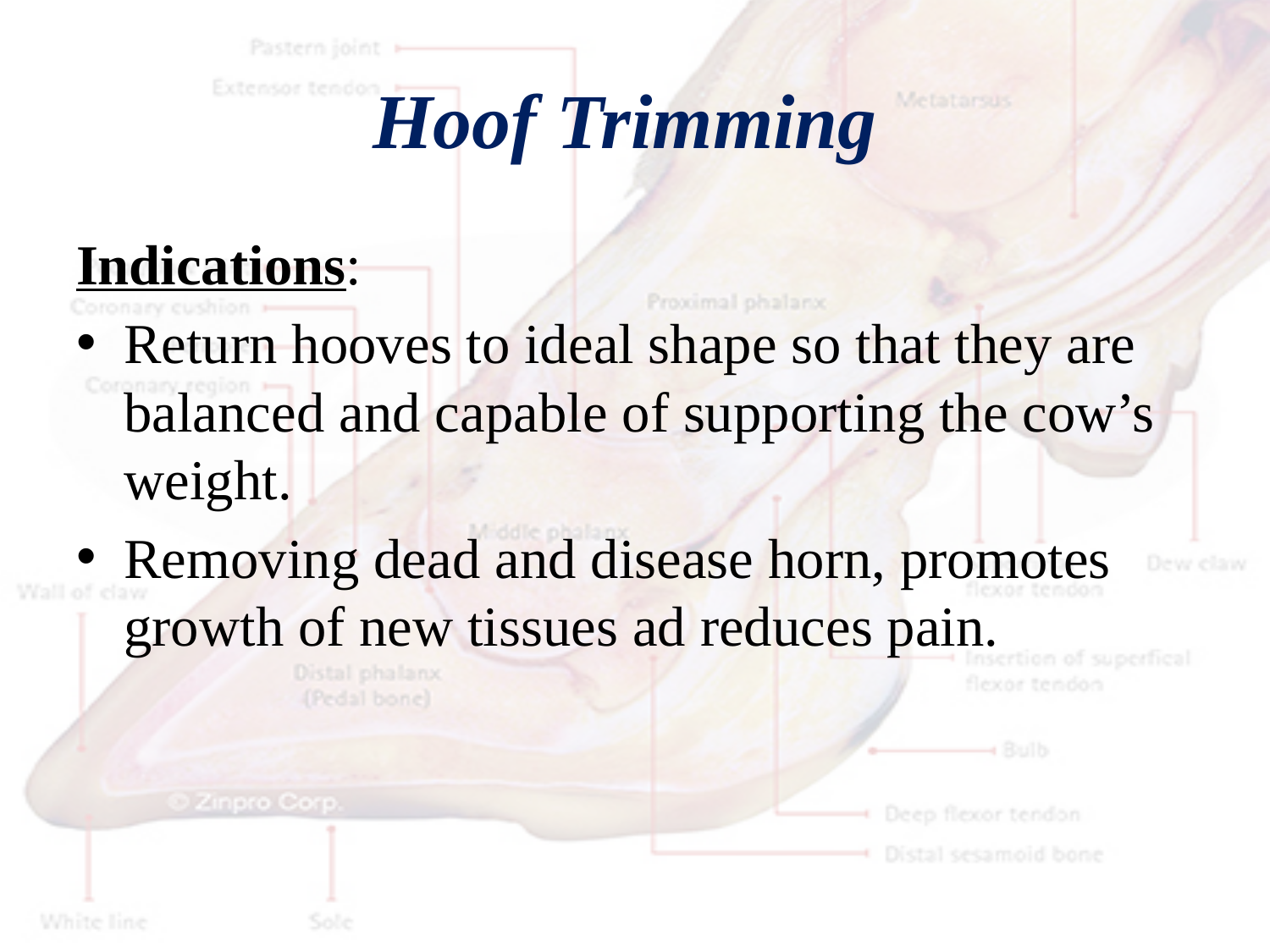

# Hoof Trimming
Indications:
Return hooves to ideal shape so that they are balanced and capable of supporting the cow’s weight.
Removing dead and disease horn, promotes growth of new tissues ad reduces pain.